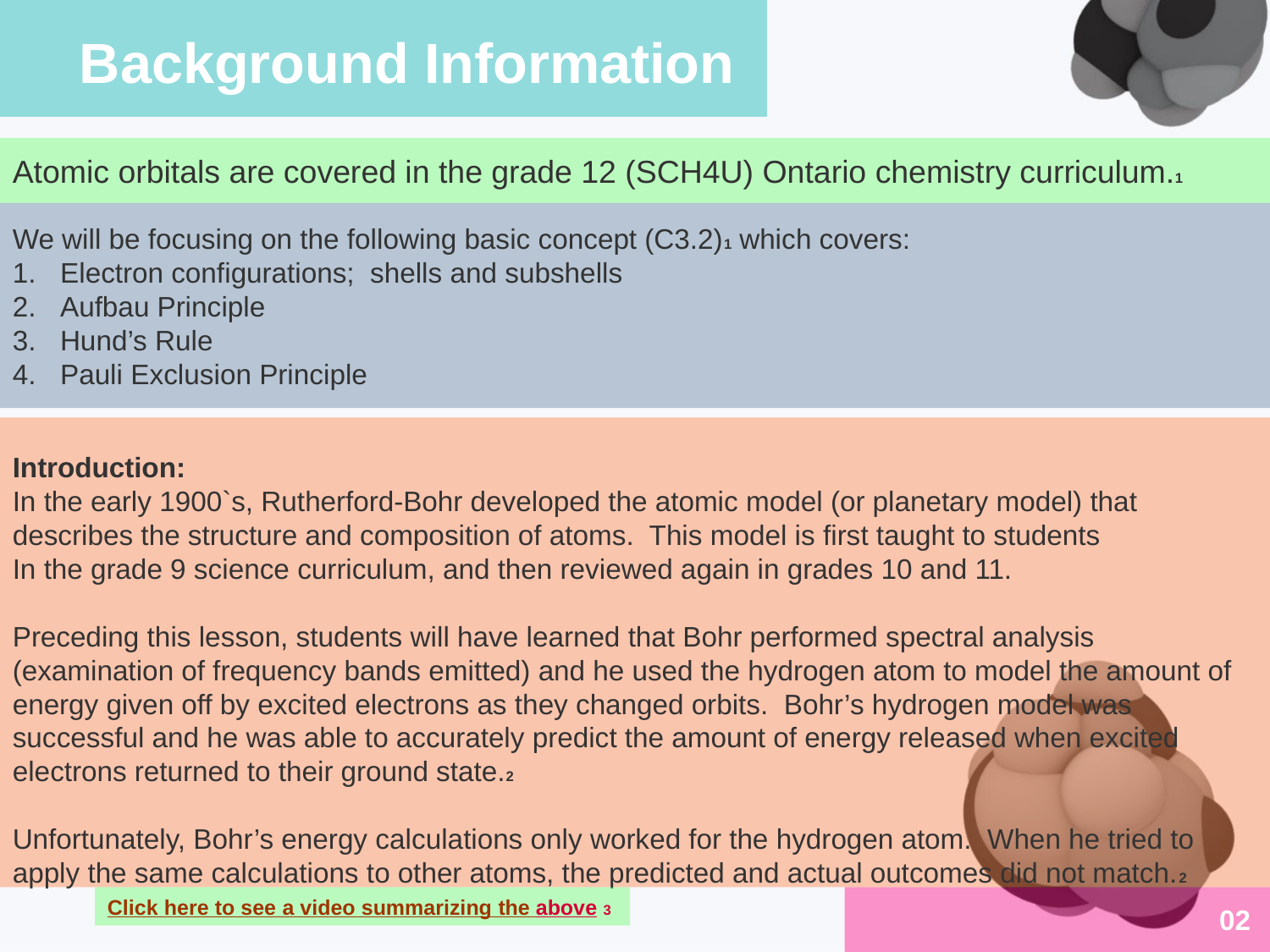

Background Information
Atomic orbitals are covered in the grade 12 (SCH4U) Ontario chemistry curriculum.1

We will be focusing on the following basic concept (C3.2)1 which covers:
Electron configurations;  shells and subshells
Aufbau Principle
Hund’s Rule
Pauli Exclusion Principle

Introduction:
In the early 1900`s, Rutherford-Bohr developed the atomic model (or planetary model) that
describes the structure and composition of atoms.  This model is first taught to students
In the grade 9 science curriculum, and then reviewed again in grades 10 and 11.

Preceding this lesson, students will have learned that Bohr performed spectral analysis
(examination of frequency bands emitted) and he used the hydrogen atom to model the amount of
energy given off by excited electrons as they changed orbits.  Bohr’s hydrogen model was
successful and he was able to accurately predict the amount of energy released when excited
electrons returned to their ground state.2

Unfortunately, Bohr’s energy calculations only worked for the hydrogen atom.  When he tried to
apply the same calculations to other atoms, the predicted and actual outcomes did not match.2

Click here to see a video summarizing the above 3

02